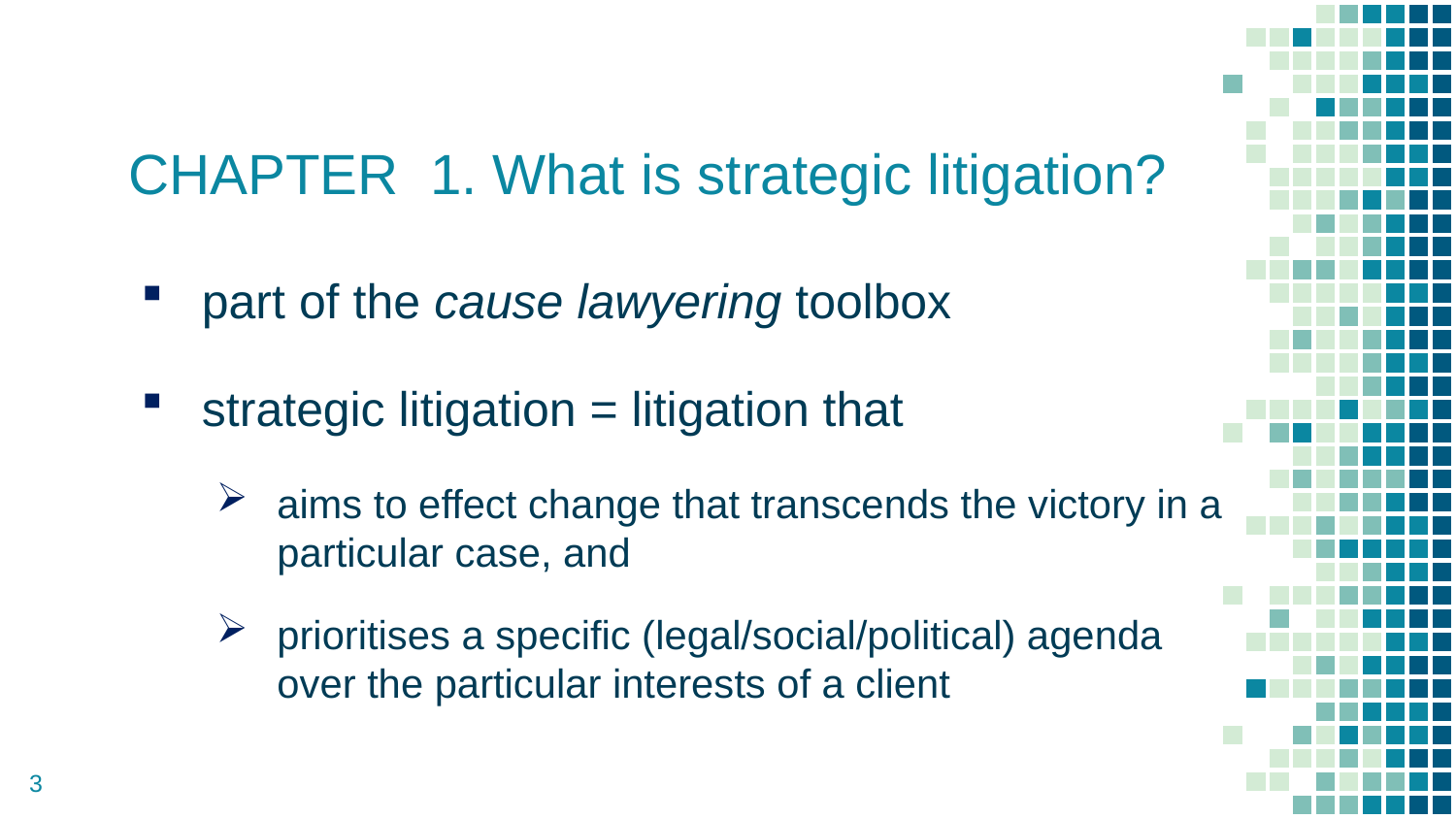

# CHAPTER  1. What is strategic litigation?
part of the cause lawyering toolbox

strategic litigation = litigation that

aims to effect change that transcends the victory in a particular case, and

prioritises a specific (legal/social/political) agenda over the particular interests of a client
3